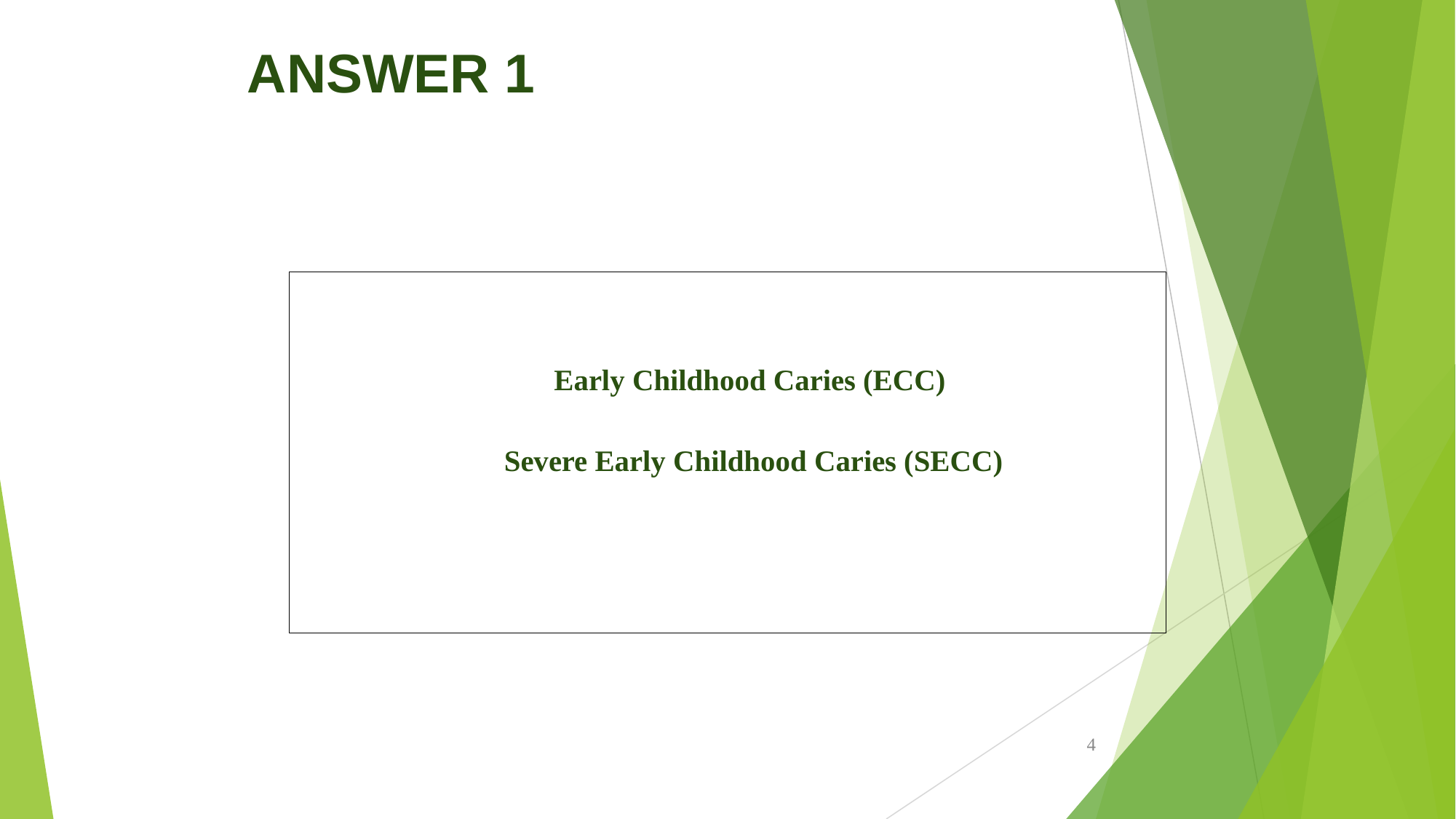

# ANSWER 1

       Early Childhood Caries (ECC)

       Severe Early Childhood Caries (SECC)

4